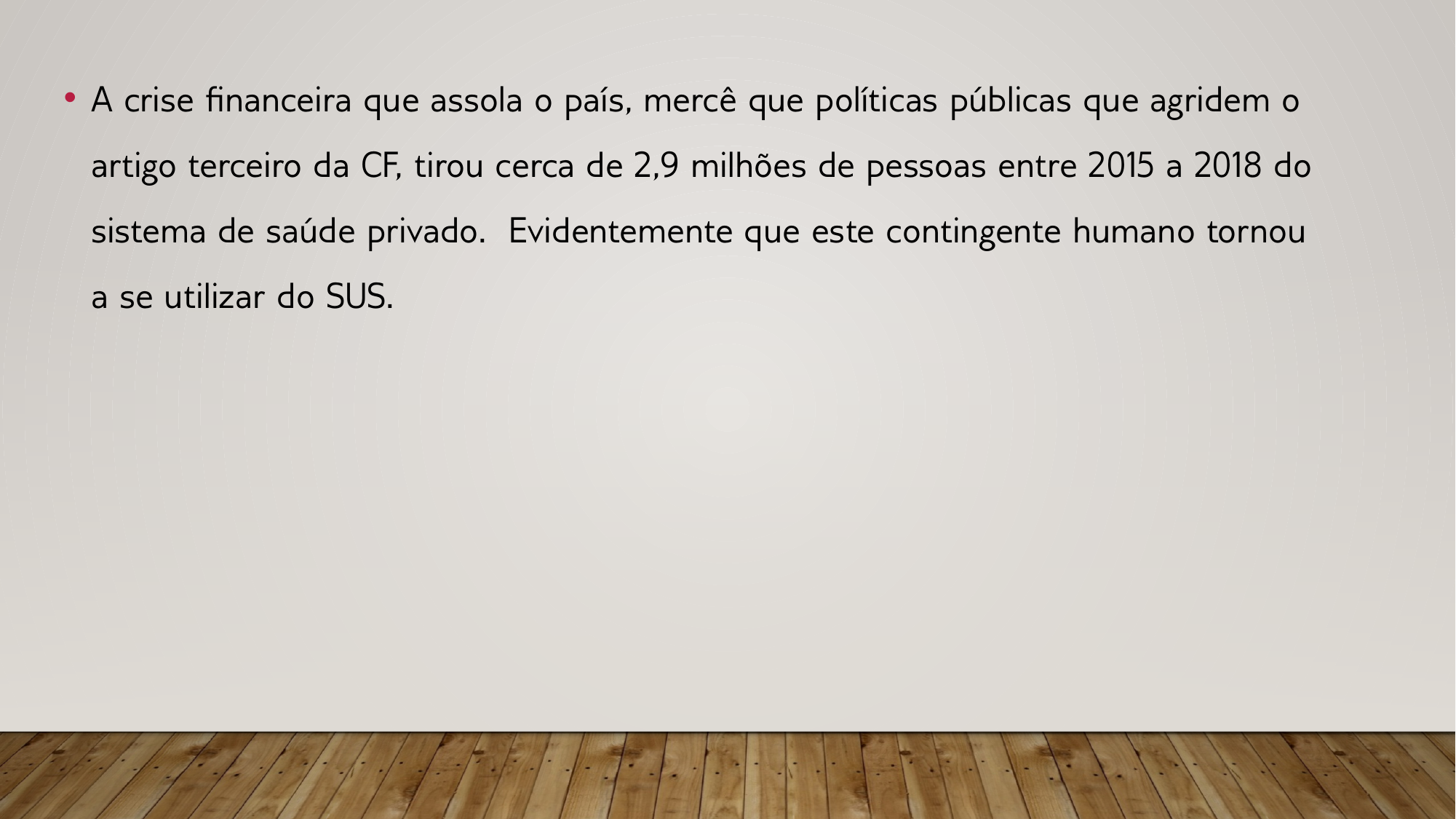

A crise financeira que assola o país, mercê que políticas públicas que agridem o artigo terceiro da CF, tirou cerca de 2,9 milhões de pessoas entre 2015 a 2018 do sistema de saúde privado.  Evidentemente que este contingente humano tornou a se utilizar do SUS.